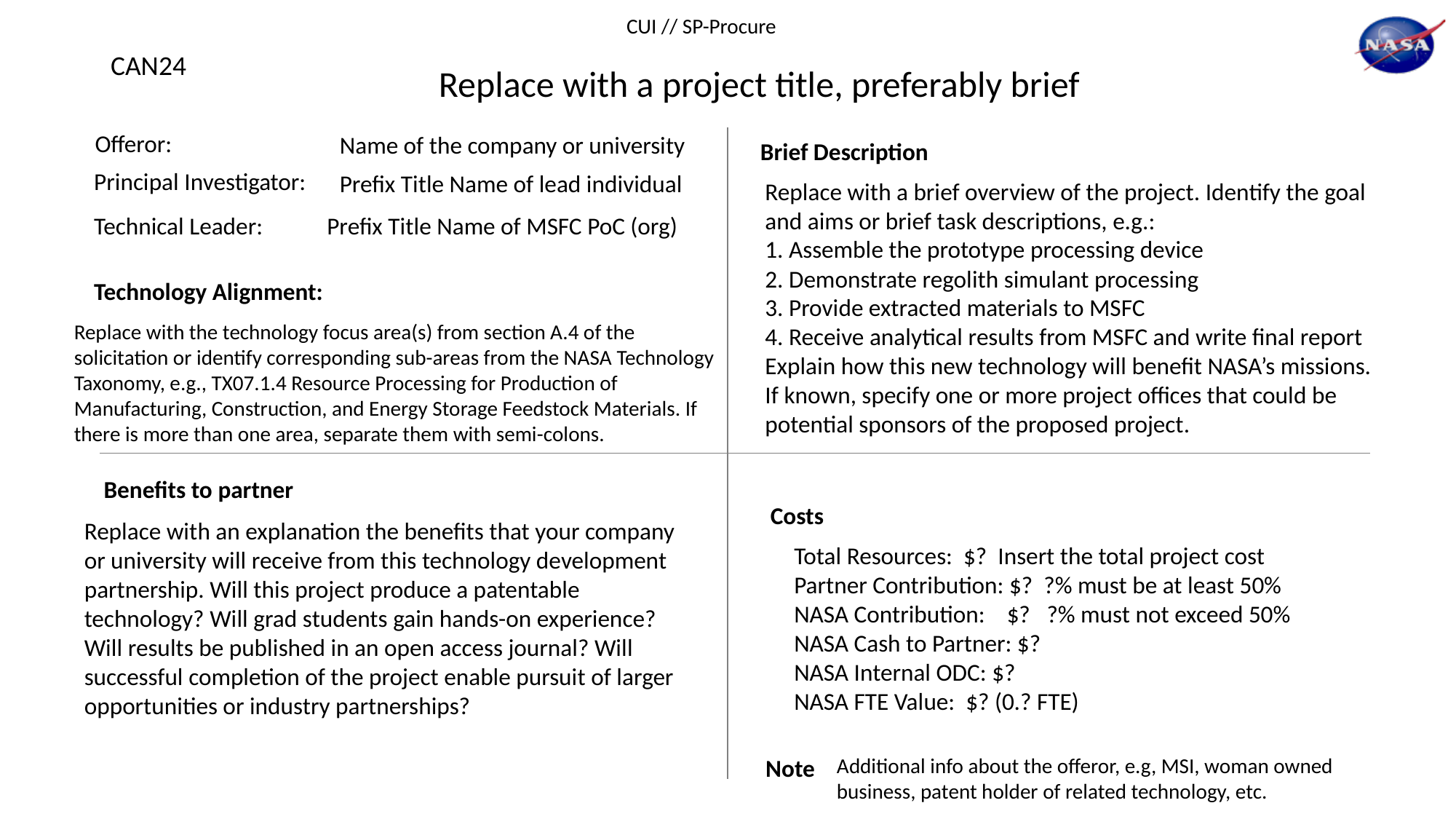

CAN24
# Replace with a project title, preferably brief
Offeror:
Name of the company or university
Brief Description
Principal Investigator:
Prefix Title Name of lead individual
Replace with a brief overview of the project. Identify the goal and aims or brief task descriptions, e.g.:
1. Assemble the prototype processing device
2. Demonstrate regolith simulant processing
3. Provide extracted materials to MSFC
4. Receive analytical results from MSFC and write final report
Explain how this new technology will benefit NASA’s missions.
If known, specify one or more project offices that could be potential sponsors of the proposed project.
Technical Leader:
Prefix Title Name of MSFC PoC (org)
Technology Alignment:
Replace with the technology focus area(s) from section A.4 of the solicitation or identify corresponding sub-areas from the NASA Technology Taxonomy, e.g., TX07.1.4 Resource Processing for Production of  Manufacturing, Construction, and Energy Storage Feedstock Materials. If there is more than one area, separate them with semi-colons.
Benefits to partner
Costs
Replace with an explanation the benefits that your company or university will receive from this technology development partnership. Will this project produce a patentable technology? Will grad students gain hands-on experience? Will results be published in an open access journal? Will successful completion of the project enable pursuit of larger opportunities or industry partnerships?
Total Resources:  $?  Insert the total project cost
Partner Contribution: $?  ?% must be at least 50%
NASA Contribution:    $?   ?% must not exceed 50%
NASA Cash to Partner: $?
NASA Internal ODC: $?
NASA FTE Value:  $? (0.? FTE)

Note
Additional info about the offeror, e.g, MSI, woman owned business, patent holder of related technology, etc.